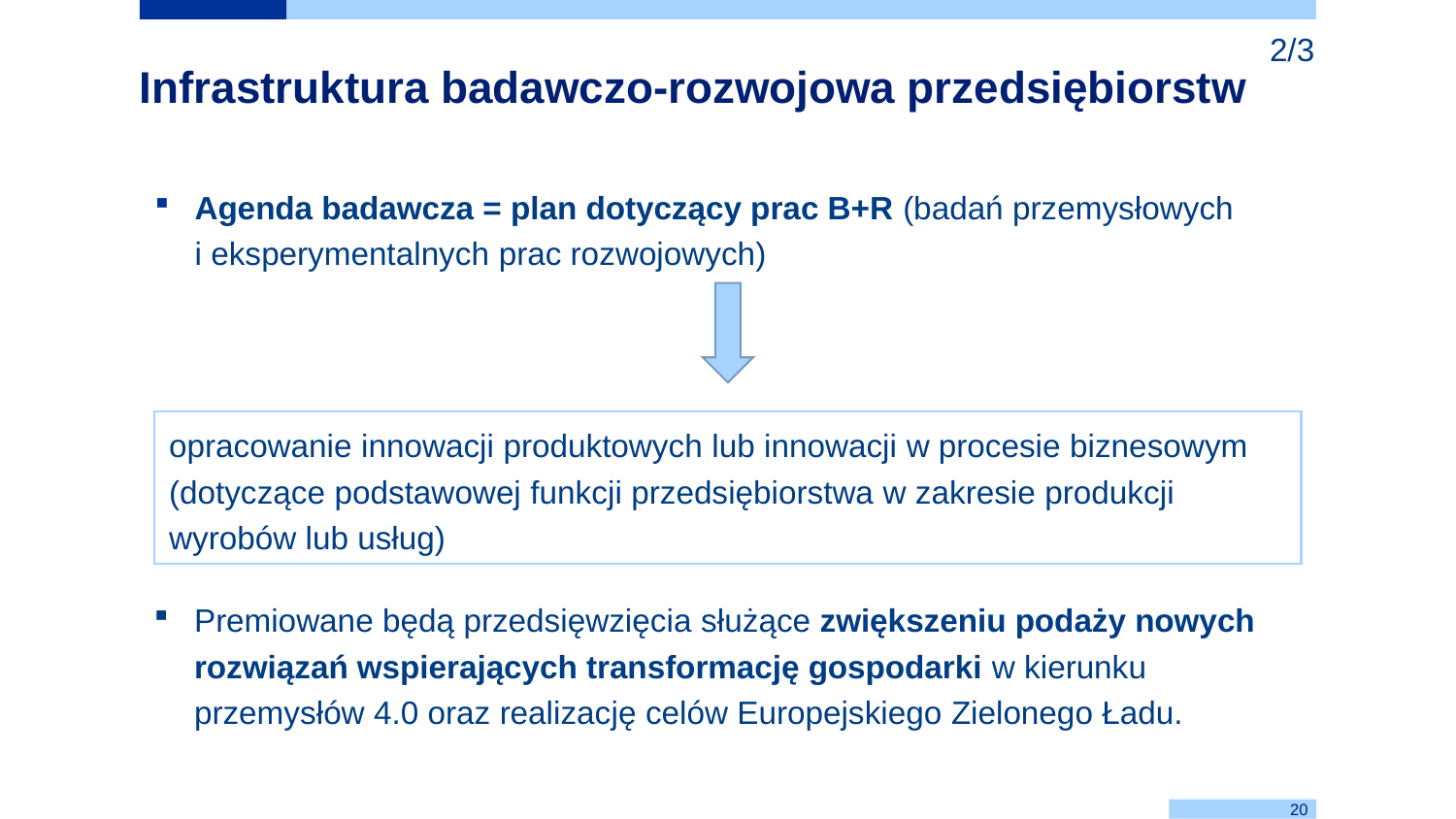

2/3
# Infrastruktura badawczo-rozwojowa przedsiębiorstw
Agenda badawcza = plan dotyczący prac B+R (badań przemysłowych
i eksperymentalnych prac rozwojowych)

opracowanie innowacji produktowych lub innowacji w procesie biznesowym (dotyczące podstawowej funkcji przedsiębiorstwa w zakresie produkcji wyrobów lub usług)

Premiowane będą przedsięwzięcia służące zwiększeniu podaży nowych rozwiązań wspierających transformację gospodarki w kierunku przemysłów 4.0 oraz realizację celów Europejskiego Zielonego Ładu.
20